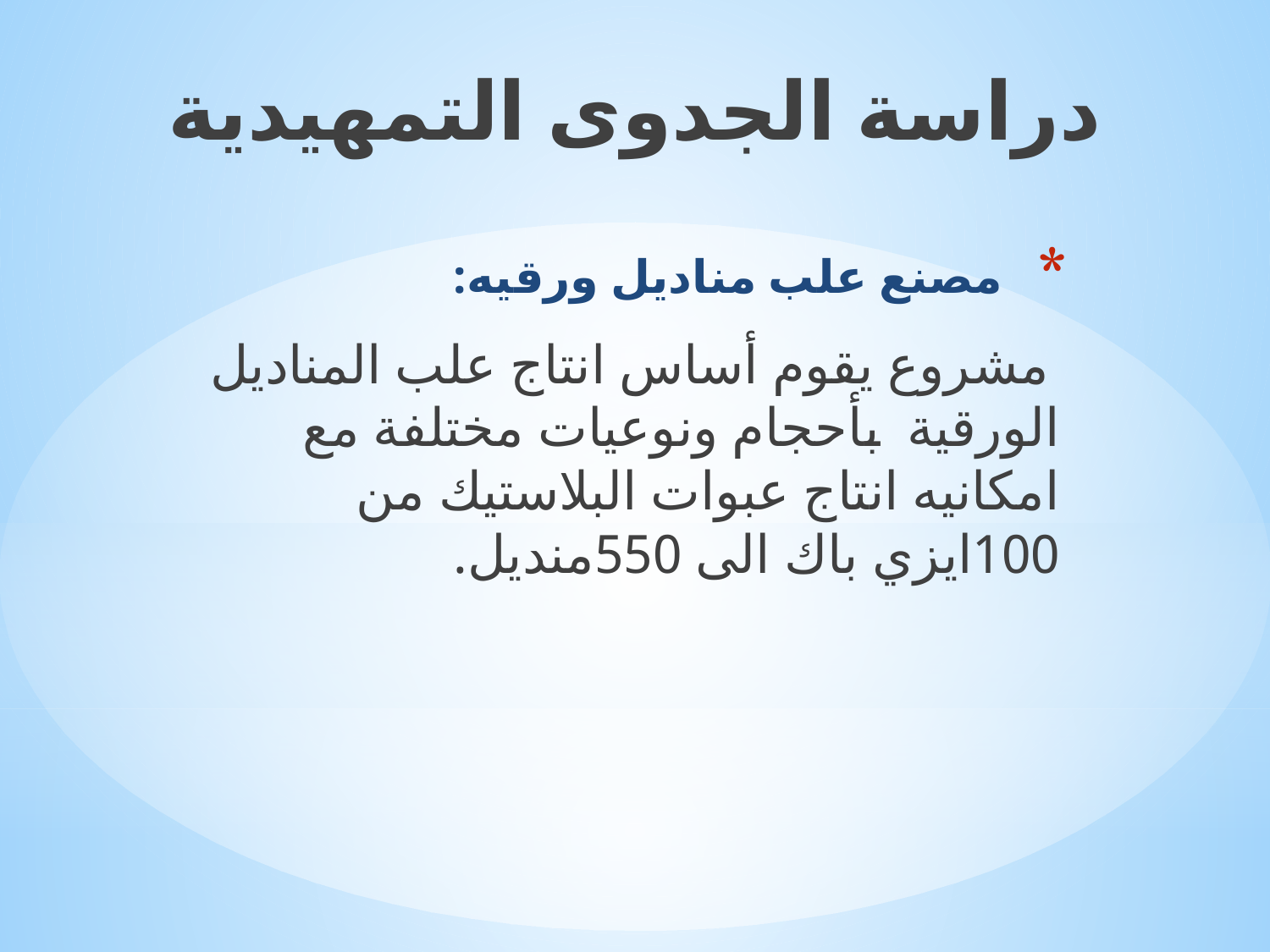

دراسة الجدوى التمهيدية
مصنع علب مناديل ورقيه:
 مشروع يقوم أساس انتاج علب المناديل الورقية  بأحجام ونوعيات مختلفة مع امكانيه انتاج عبوات البلاستيك من 100ايزي باك الى 550منديل.